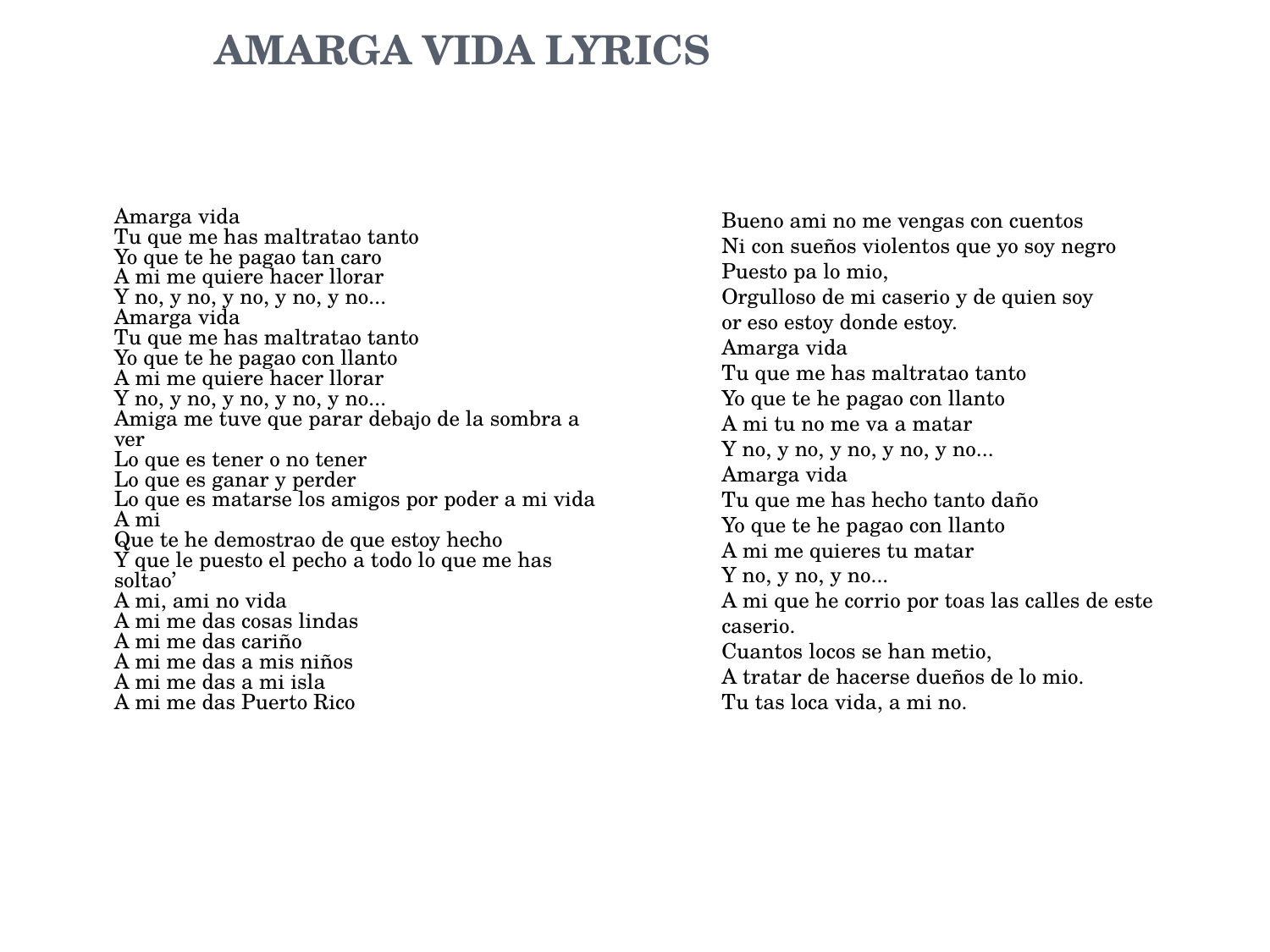

# Amarga Vida LYRICS
	Amarga vida
Tu que me has maltratao tanto
Yo que te he pagao tan caro
A mi me quiere hacer llorar
Y no, y no, y no, y no, y no...
Amarga vida
Tu que me has maltratao tanto
Yo que te he pagao con llanto
A mi me quiere hacer llorar
Y no, y no, y no, y no, y no...
Amiga me tuve que parar debajo de la sombra a ver
Lo que es tener o no tener
Lo que es ganar y perder
Lo que es matarse los amigos por poder a mi vida
A mi
Que te he demostrao de que estoy hecho
Y que le puesto el pecho a todo lo que me has soltao’
A mi, ami no vida
A mi me das cosas lindas
A mi me das cariño
A mi me das a mis niños
A mi me das a mi isla
A mi me das Puerto Rico
Bueno ami no me vengas con cuentos
Ni con sueños violentos que yo soy negro
Puesto pa lo mio,
Orgulloso de mi caserio y de quien soy
or eso estoy donde estoy.
Amarga vida
Tu que me has maltratao tanto
Yo que te he pagao con llanto
A mi tu no me va a matar
Y no, y no, y no, y no, y no...
Amarga vida
Tu que me has hecho tanto daño
Yo que te he pagao con llanto
A mi me quieres tu matar
Y no, y no, y no...
A mi que he corrio por toas las calles de este caserio.
Cuantos locos se han metio,
A tratar de hacerse dueños de lo mio.
Tu tas loca vida, a mi no.